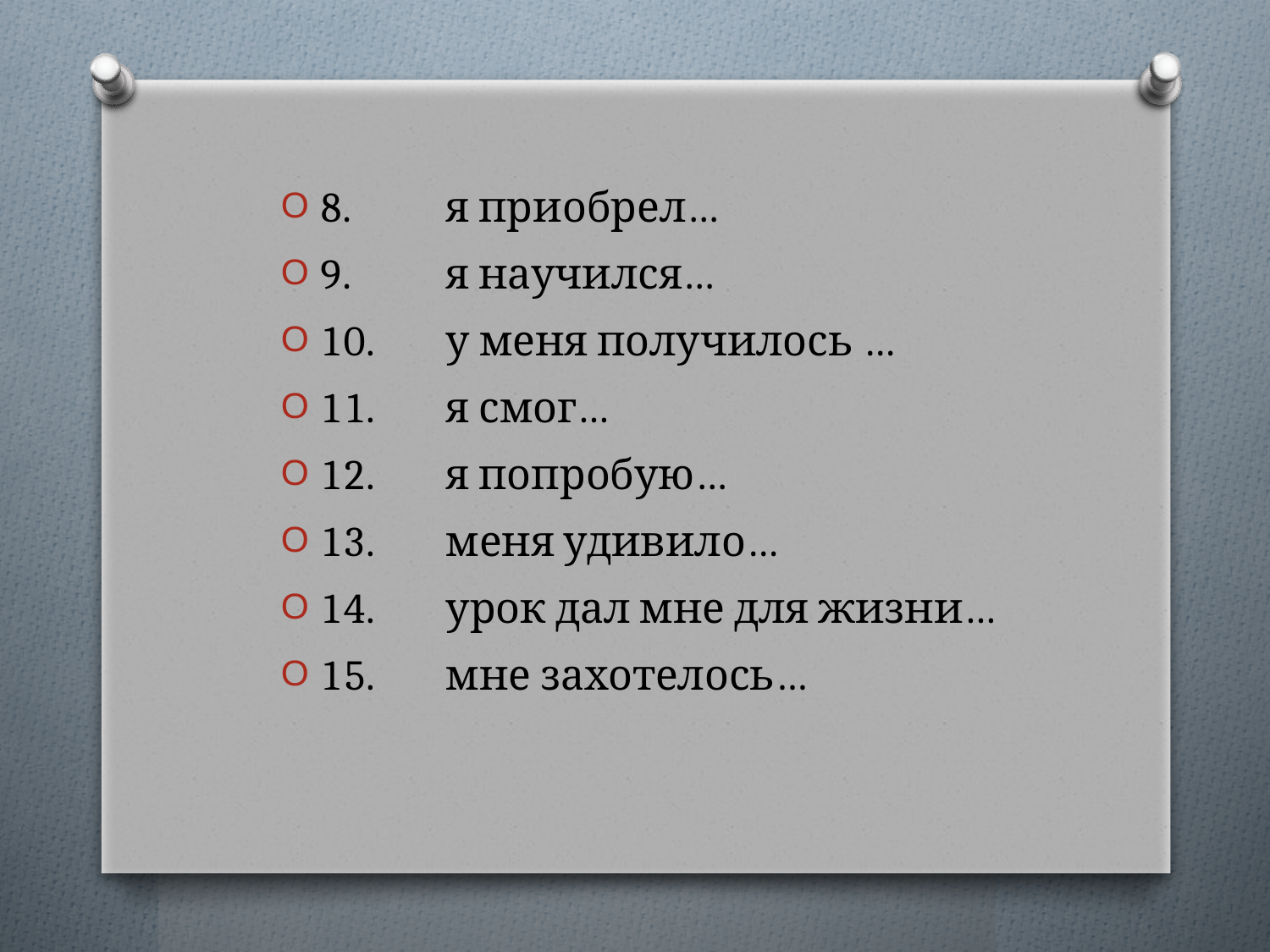

#
8.	я приобрел…
9.	я научился…
10.	у меня получилось …
11.	я смог…
12.	я попробую…
13.	меня удивило…
14.	урок дал мне для жизни…
15.	мне захотелось…